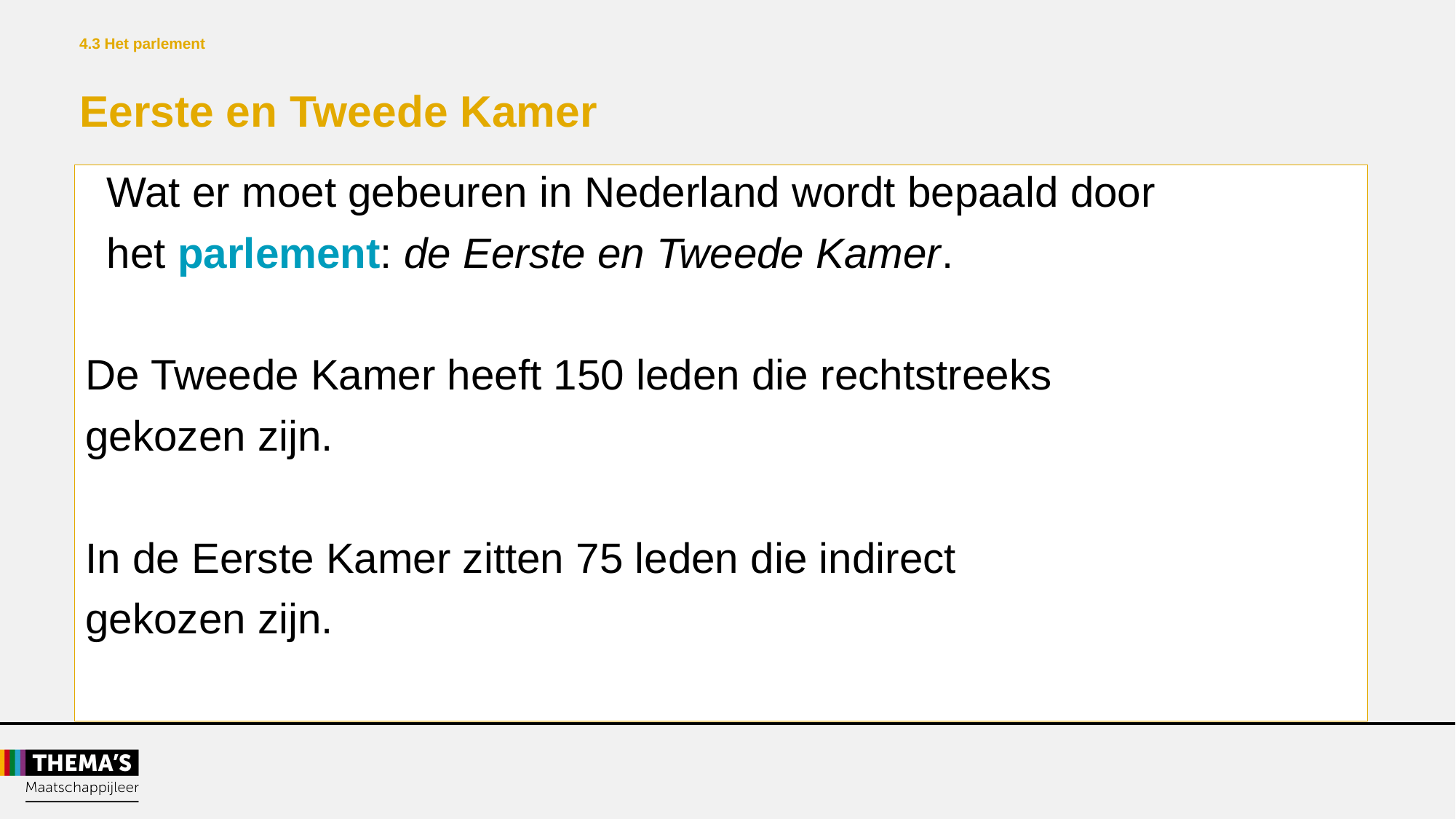

4.3 Het parlement
Eerste en Tweede Kamer

Wat er moet gebeuren in Nederland wordt bepaald door
het parlement: de Eerste en Tweede Kamer.

De Tweede Kamer heeft 150 leden die rechtstreeks
gekozen zijn.

In de Eerste Kamer zitten 75 leden die indirect
gekozen zijn.